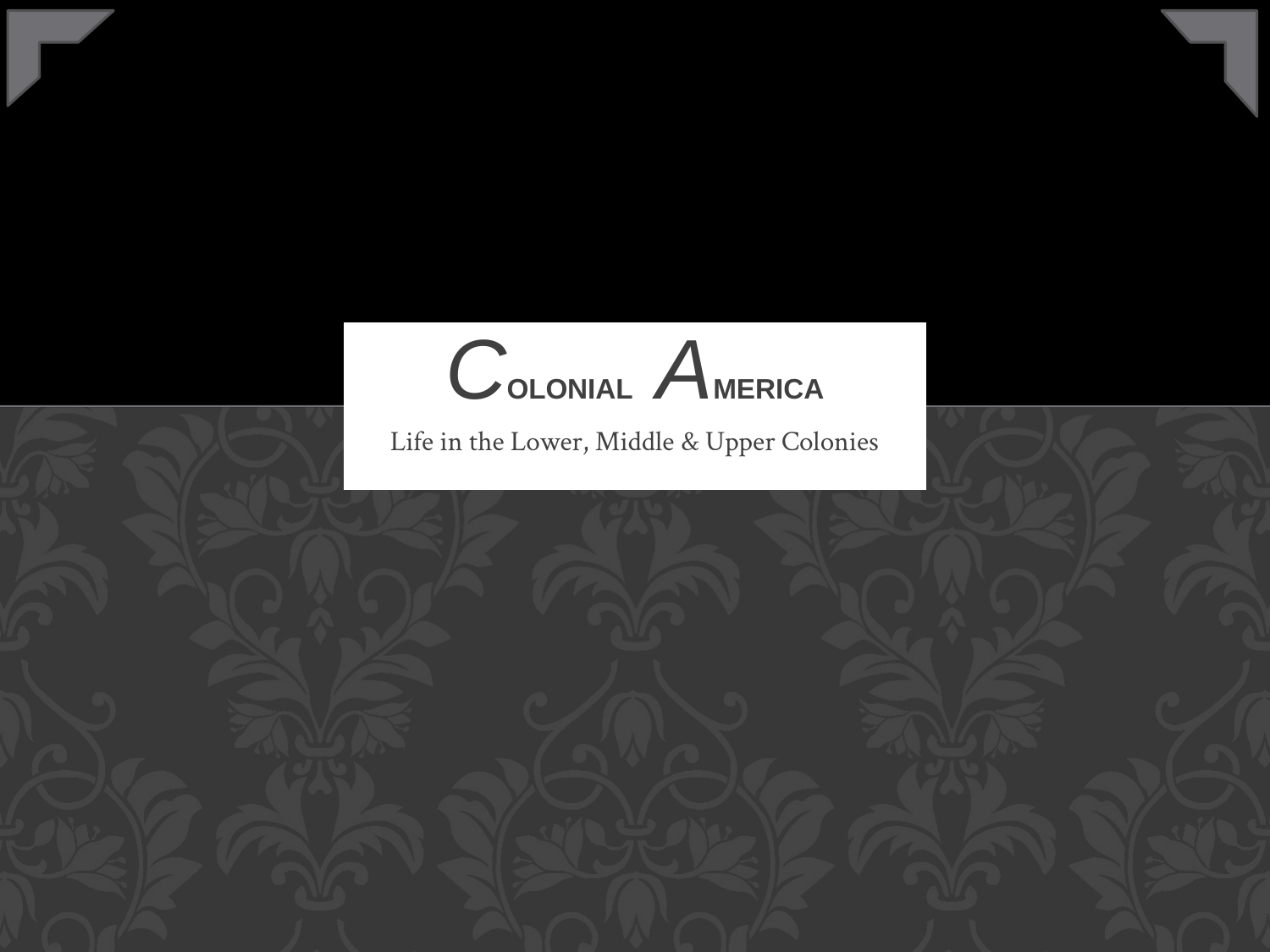

# Colonial America
Life in the Lower, Middle & Upper Colonies